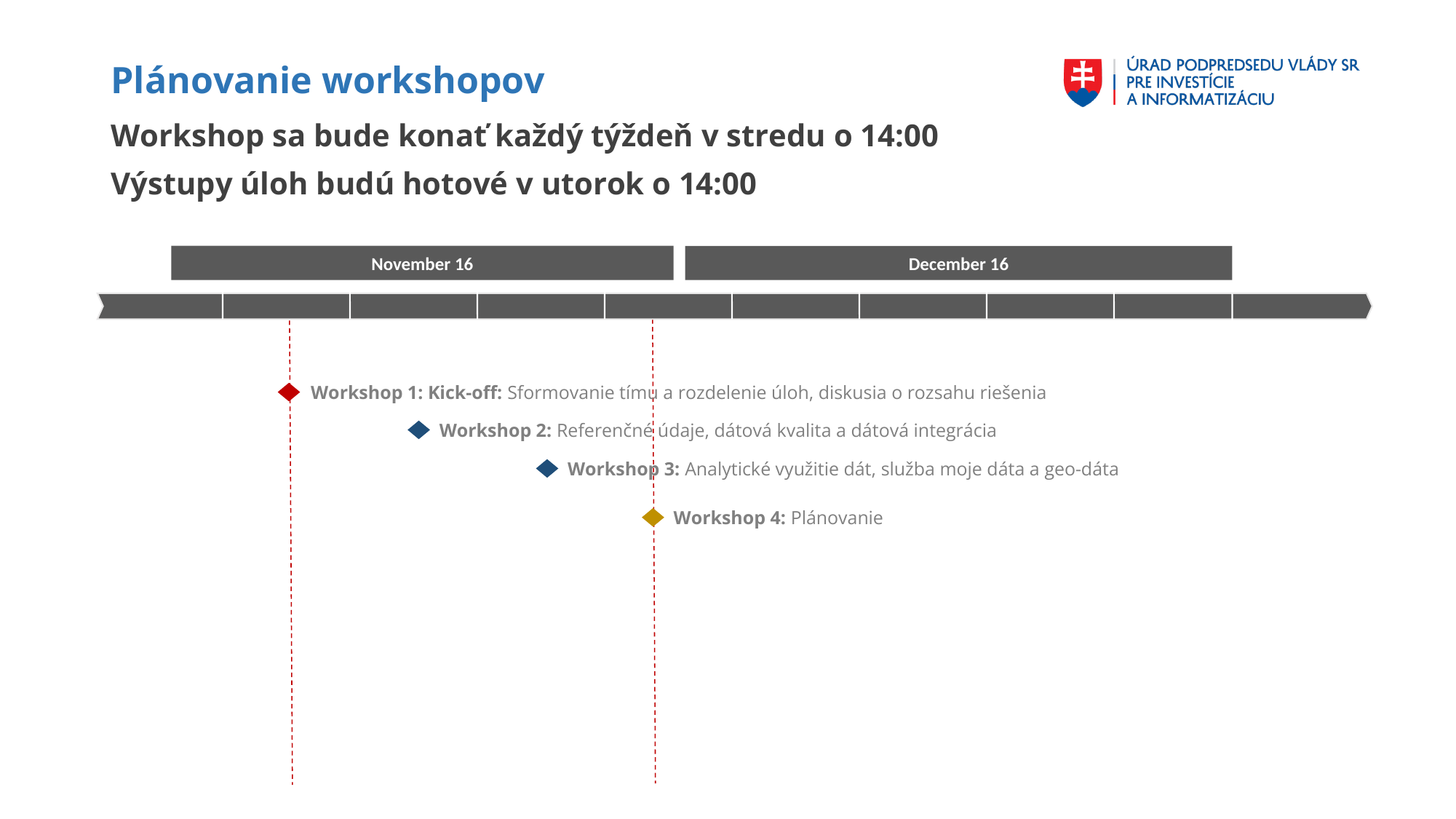

# Plánovanie workshopov
Workshop sa bude konať každý týždeň v stredu o 14:00
Výstupy úloh budú hotové v utorok o 14:00

November 16
December 16

Workshop 1: Kick-off: Sformovanie tímu a rozdelenie úloh, diskusia o rozsahu riešenia

Workshop 2: Referenčné údaje, dátová kvalita a dátová integrácia

Workshop 3: Analytické využitie dát, služba moje dáta a geo-dáta

Workshop 4: Plánovanie